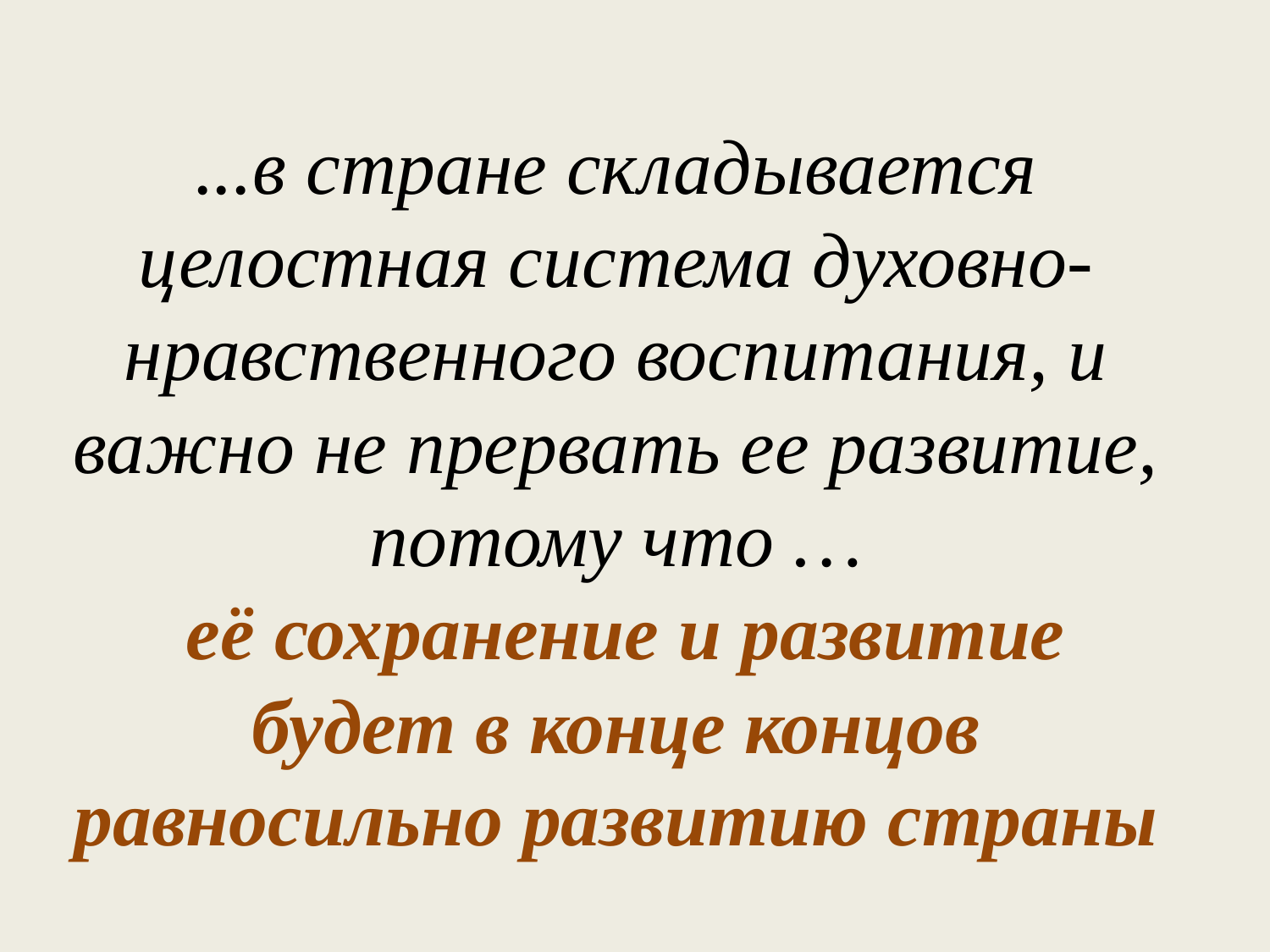

# ...в стране складывается целостная система духовно-нравственного воспитания, и важно не прервать ее развитие, потому что … её сохранение и развитие будет в конце концов равносильно развитию страны